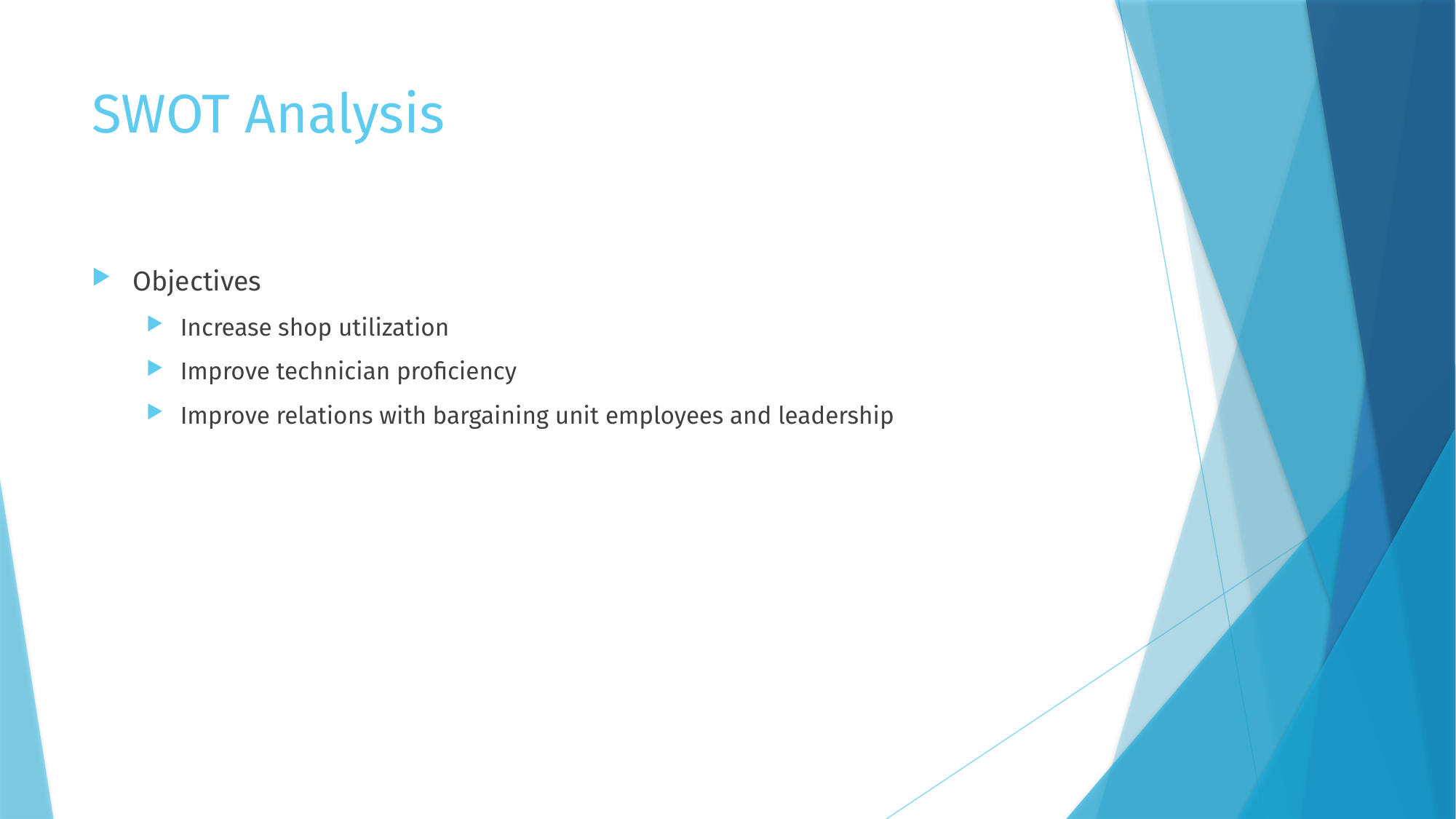

# SWOT Analysis
Objectives
Increase shop utilization
Improve technician proficiency
Improve relations with bargaining unit employees and leadership